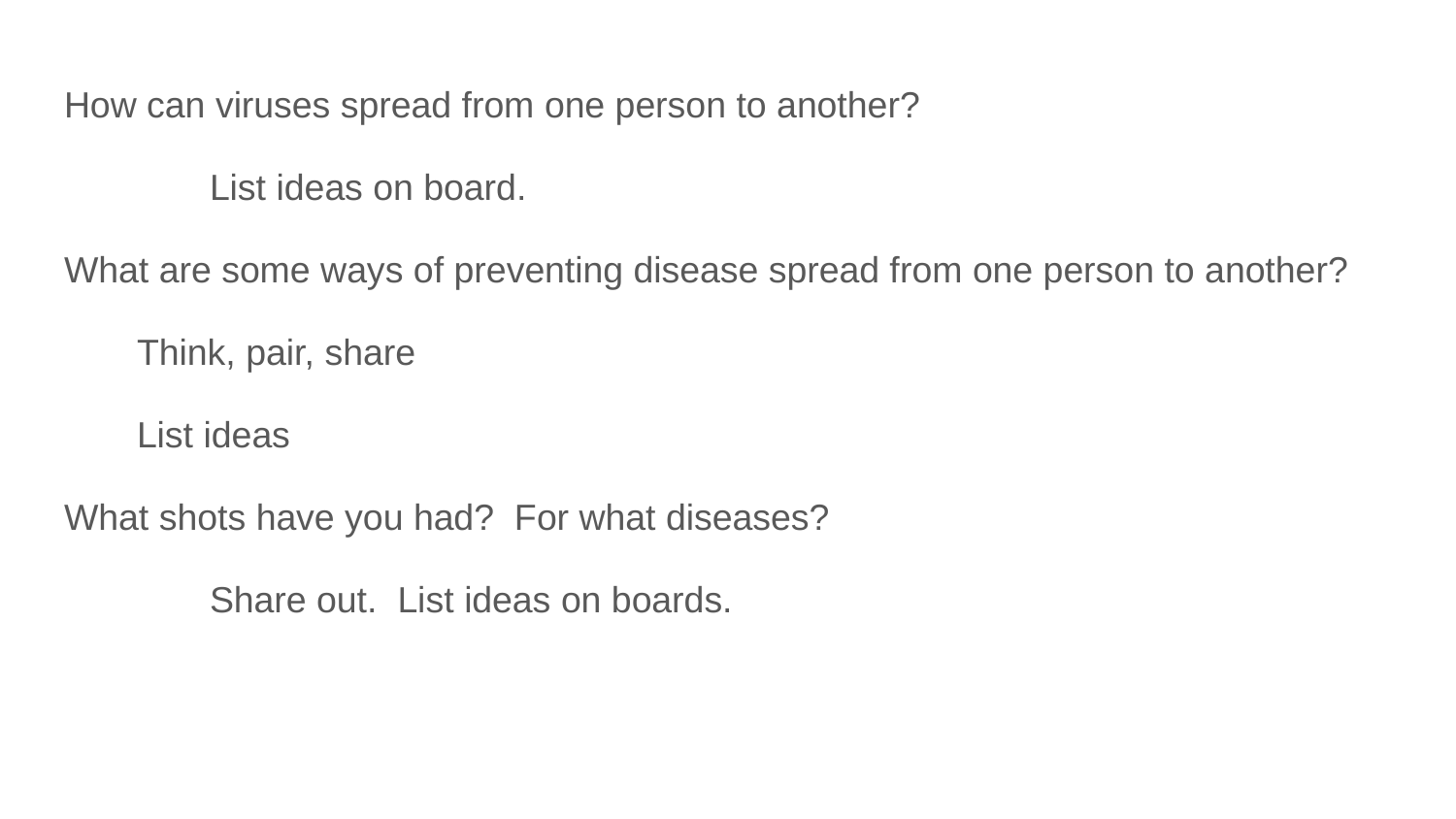

How can viruses spread from one person to another?
	List ideas on board.
What are some ways of preventing disease spread from one person to another?
Think, pair, share
List ideas
What shots have you had?  For what diseases?
	Share out.  List ideas on boards.